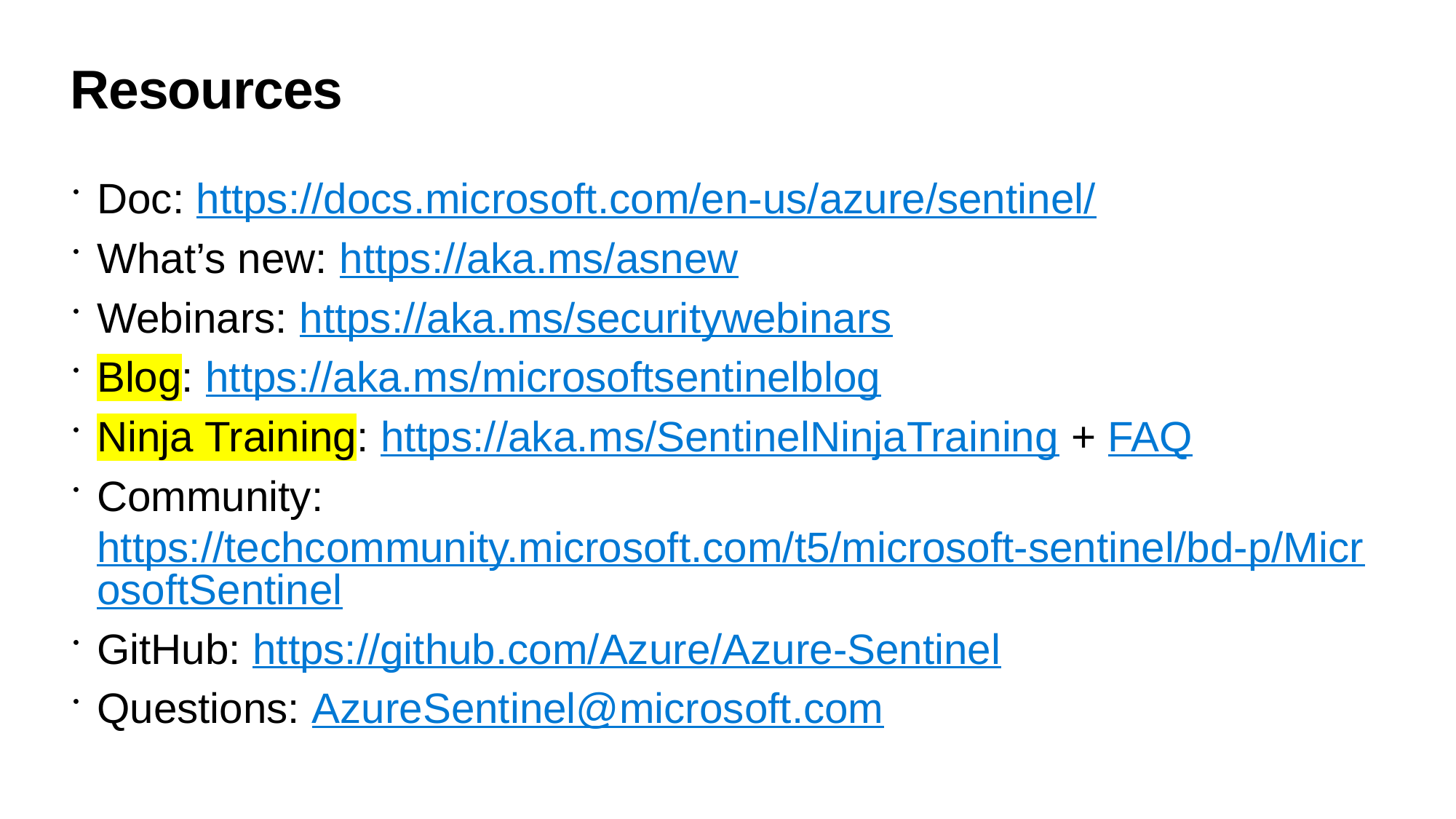

# Resources
Doc: https://docs.microsoft.com/en-us/azure/sentinel/
What’s new: https://aka.ms/asnew
Webinars: https://aka.ms/securitywebinars
Blog: https://aka.ms/microsoftsentinelblog
Ninja Training: https://aka.ms/SentinelNinjaTraining + FAQ
Community: https://techcommunity.microsoft.com/t5/microsoft-sentinel/bd-p/MicrosoftSentinel
GitHub: https://github.com/Azure/Azure-Sentinel
Questions: AzureSentinel@microsoft.com